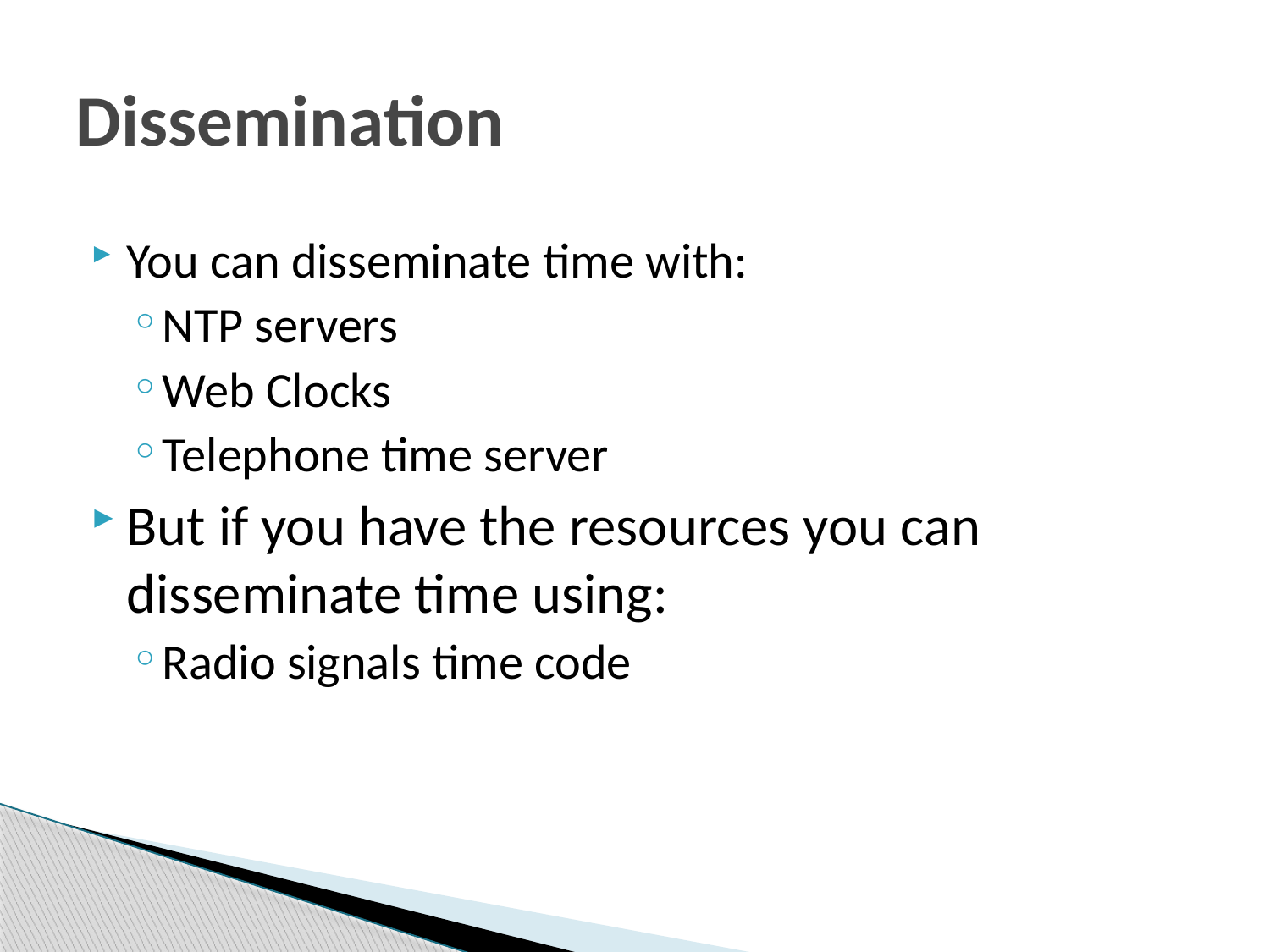

# Dissemination
You can disseminate time with:
NTP servers
Web Clocks
Telephone time server
But if you have the resources you can disseminate time using:
Radio signals time code